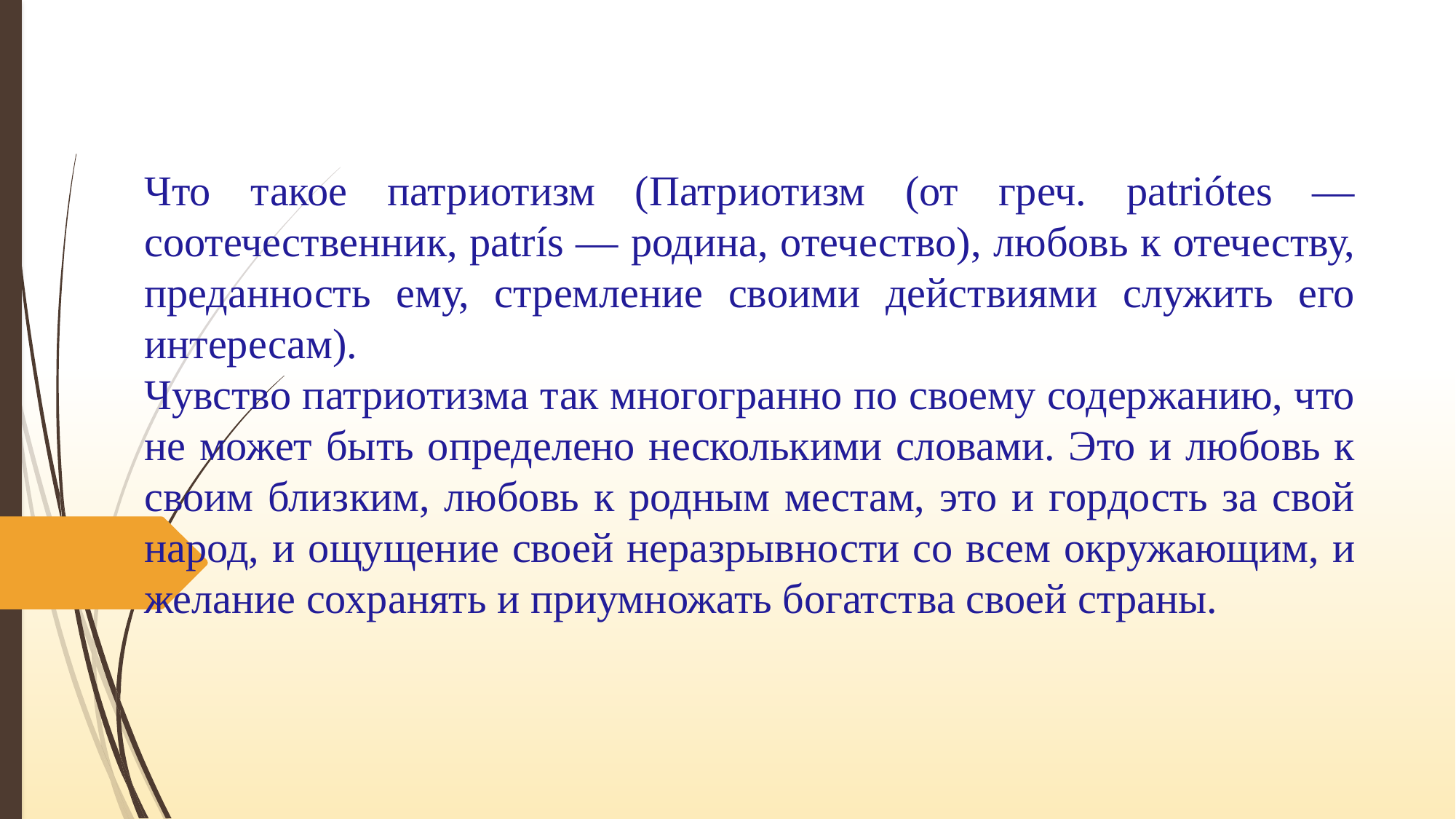

# Что такое патриотизм (Патриотизм (от греч. patriótes — соотечественник, patrís — родина, отечество), любовь к отечеству, преданность ему, стремление своими действиями служить его интересам). Чувство патриотизма так многогранно по своему содержанию, что не может быть определено несколькими словами. Это и любовь к своим близким, любовь к родным местам, это и гордость за свой народ, и ощущение своей неразрывности со всем окружающим, и желание сохранять и приумножать богатства своей страны.